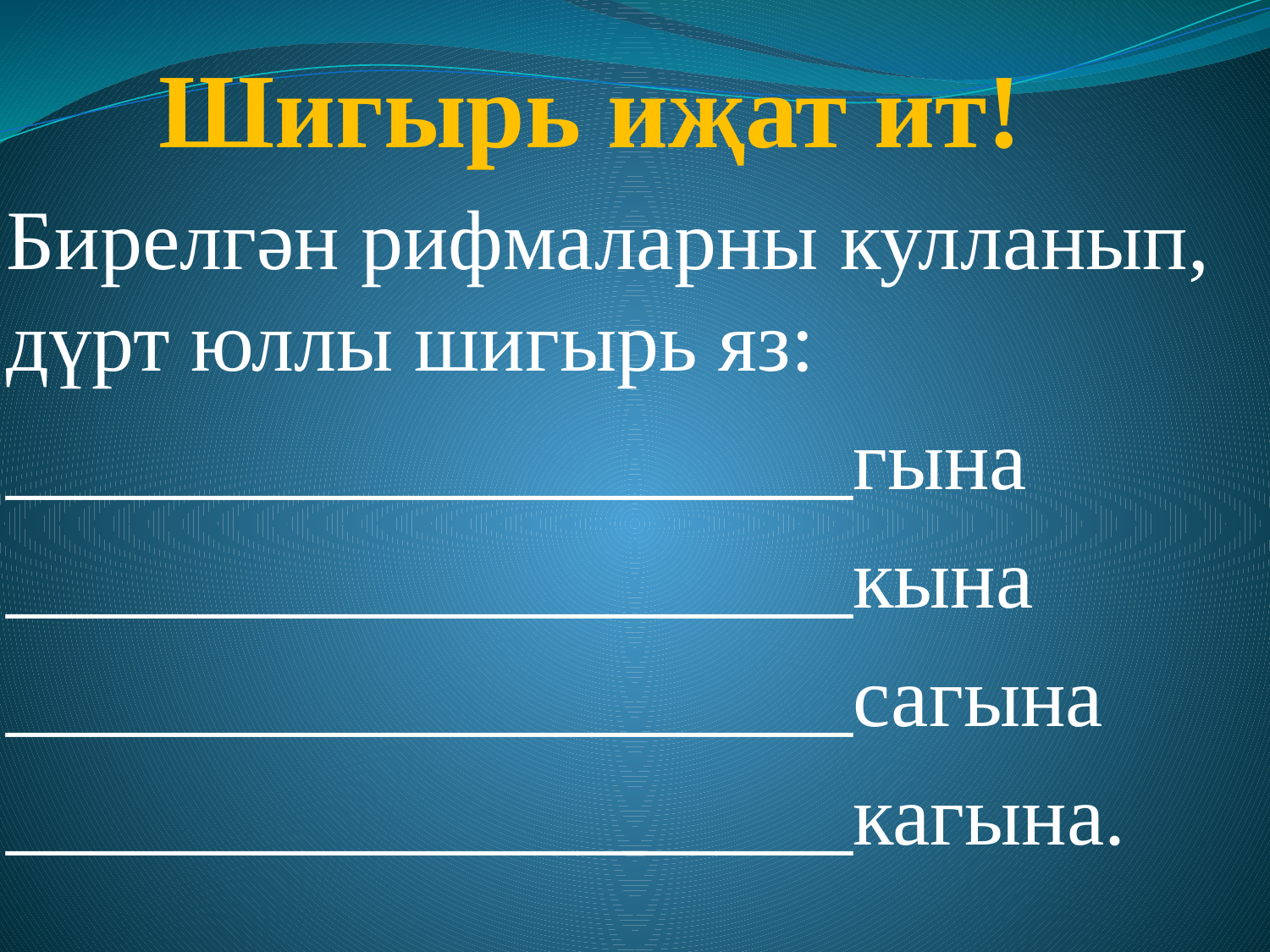

# Шигырь иҗат ит!
Бирелгән рифмаларны кулланып, дүрт юллы шигырь яз:
____________________гына
____________________кына
____________________сагына
____________________кагына.